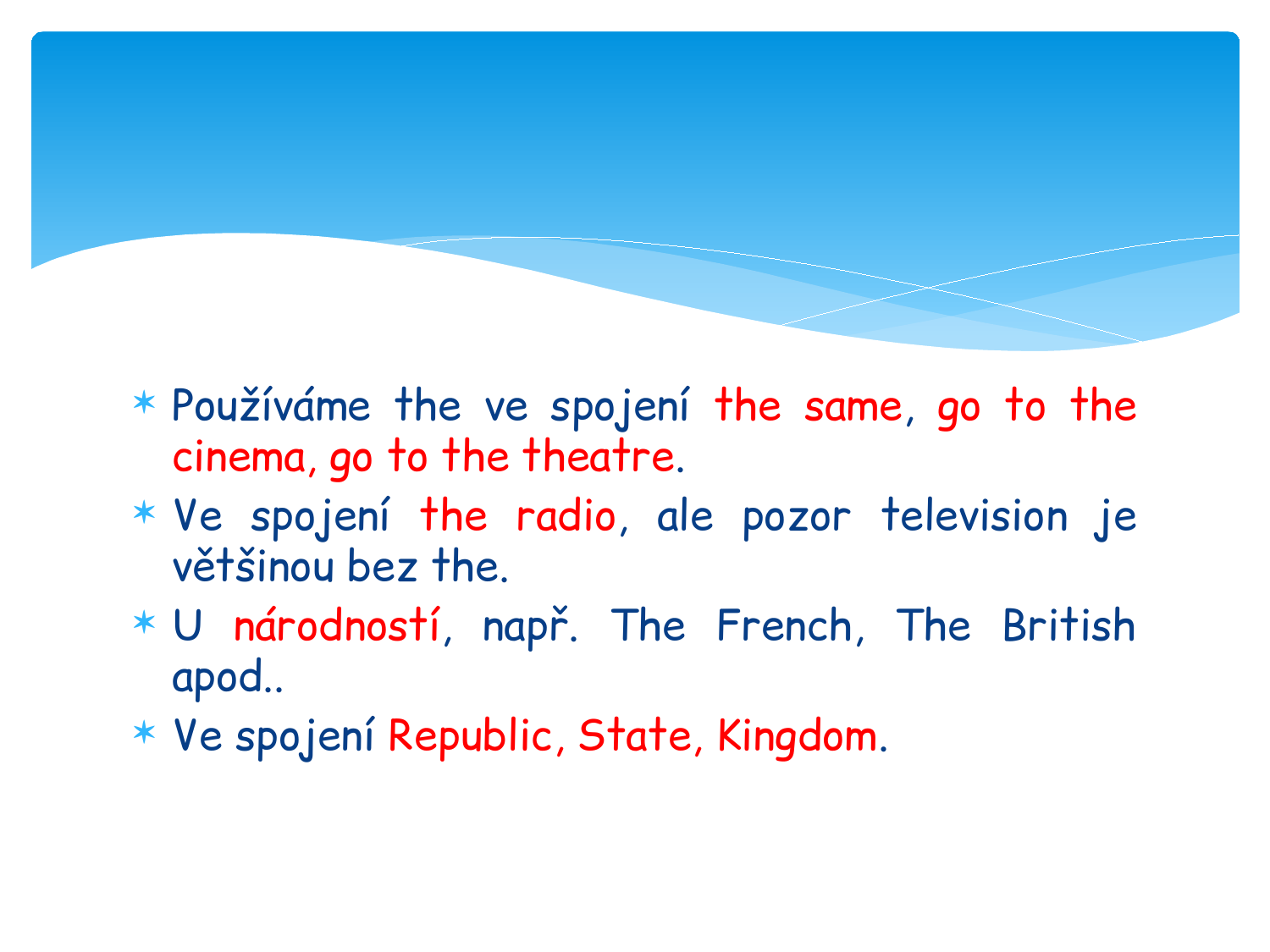

#
Používáme the ve spojení the same, go to the cinema, go to the theatre.
Ve spojení the radio, ale pozor television je většinou bez the.
U národností, např. The French, The British apod..
Ve spojení Republic, State, Kingdom.